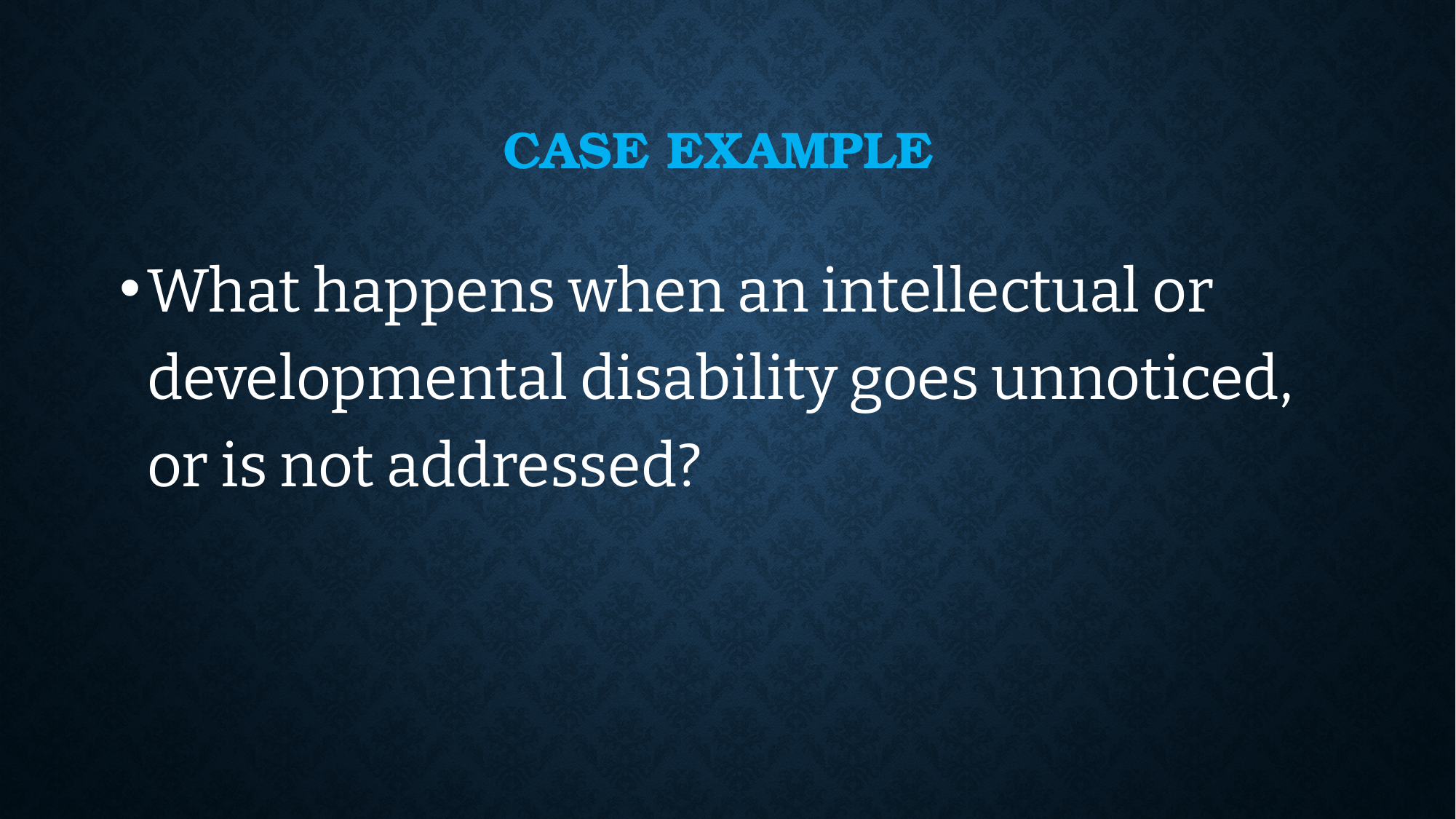

# CASE EXAMPLE
What happens when an intellectual or developmental disability goes unnoticed, or is not addressed?